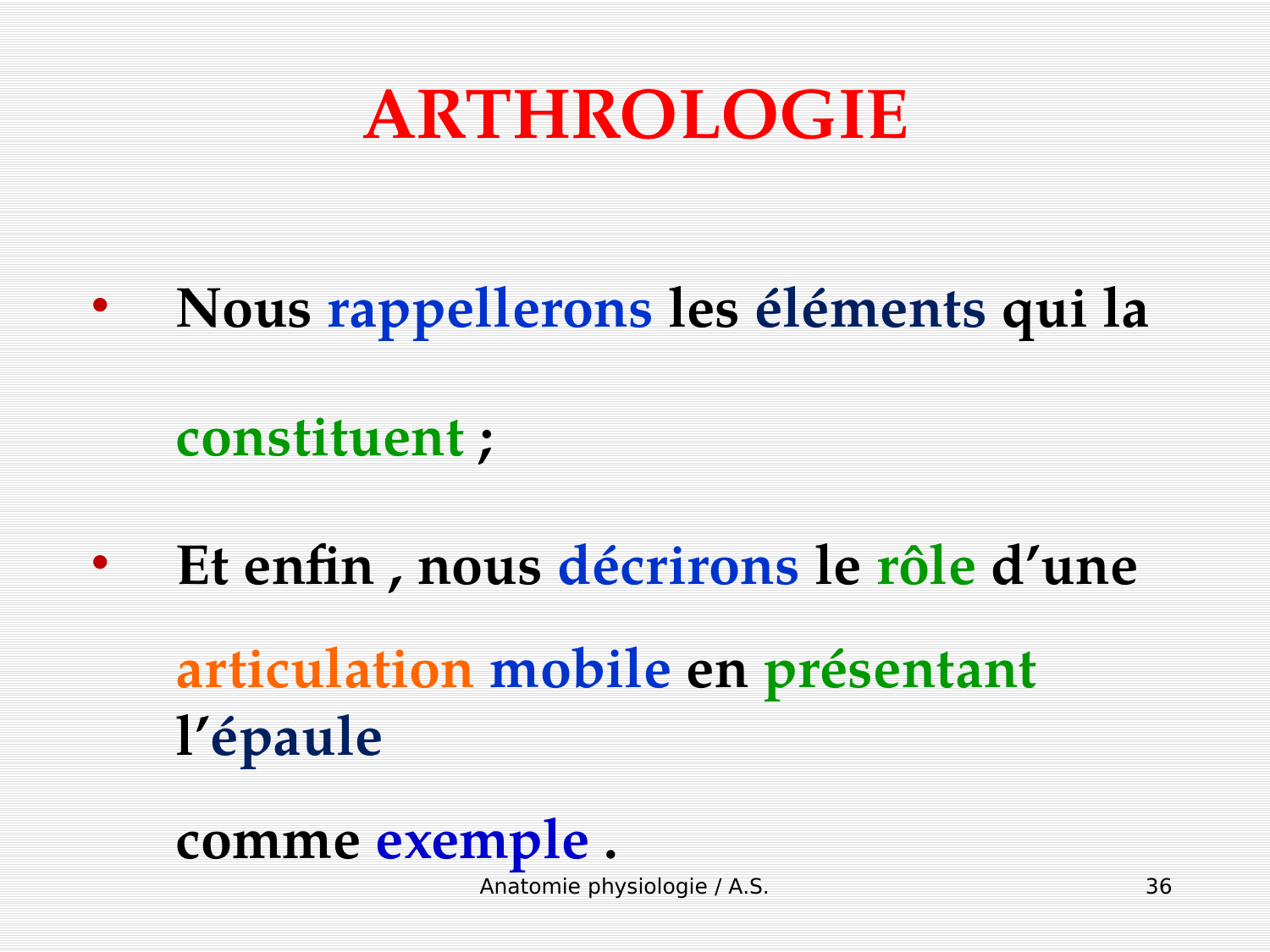

# ARTHROLOGIE
Nous rappellerons les éléments qui la

	constituent ;

Et enfin , nous décrirons le rôle d’une

	articulation mobile en présentant l’épaule

	comme exemple .

Anatomie physiologie / A.S.
36